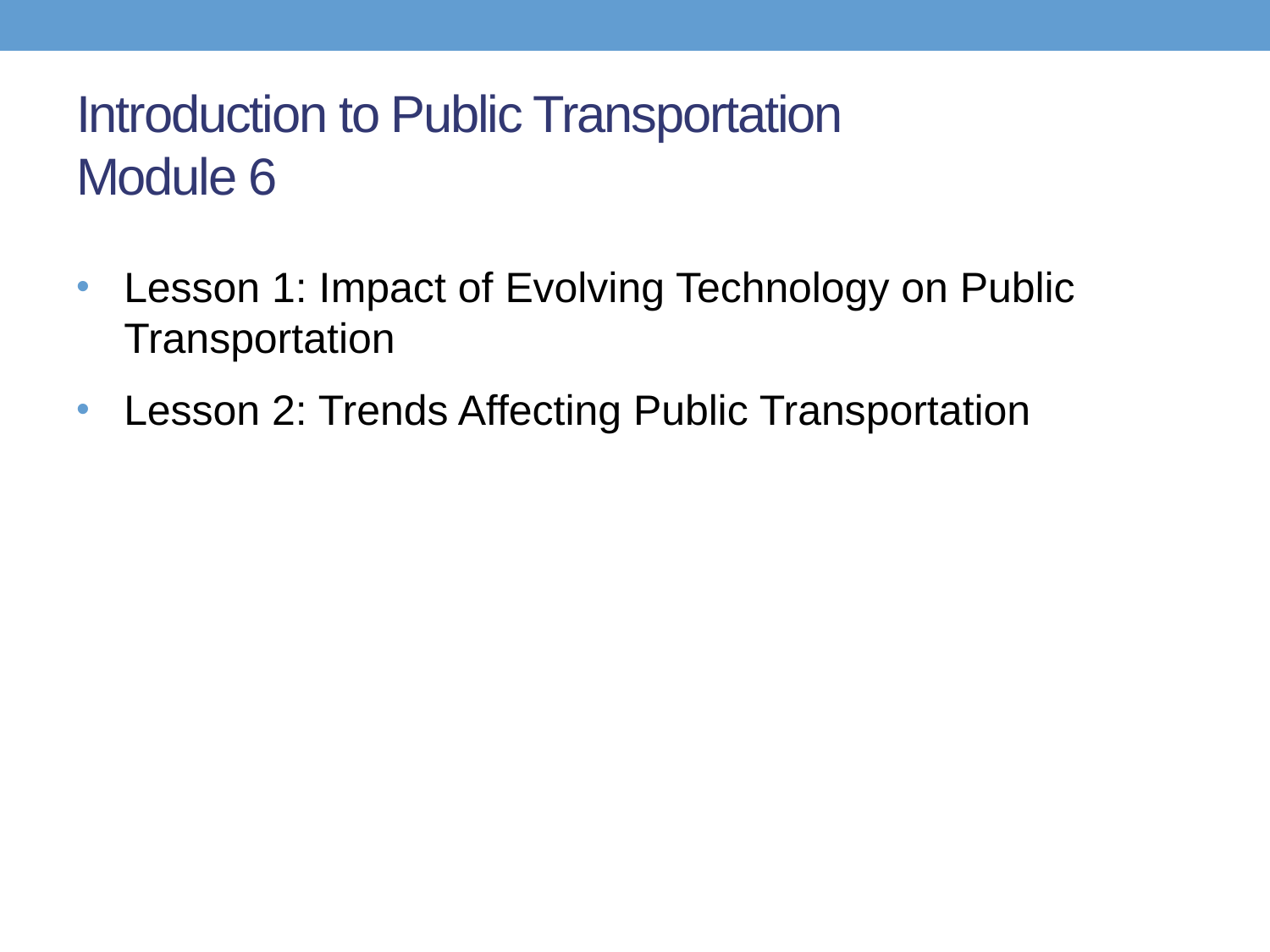

# Introduction to Public Transportation Module 6
Lesson 1: Impact of Evolving Technology on Public Transportation
Lesson 2: Trends Affecting Public Transportation